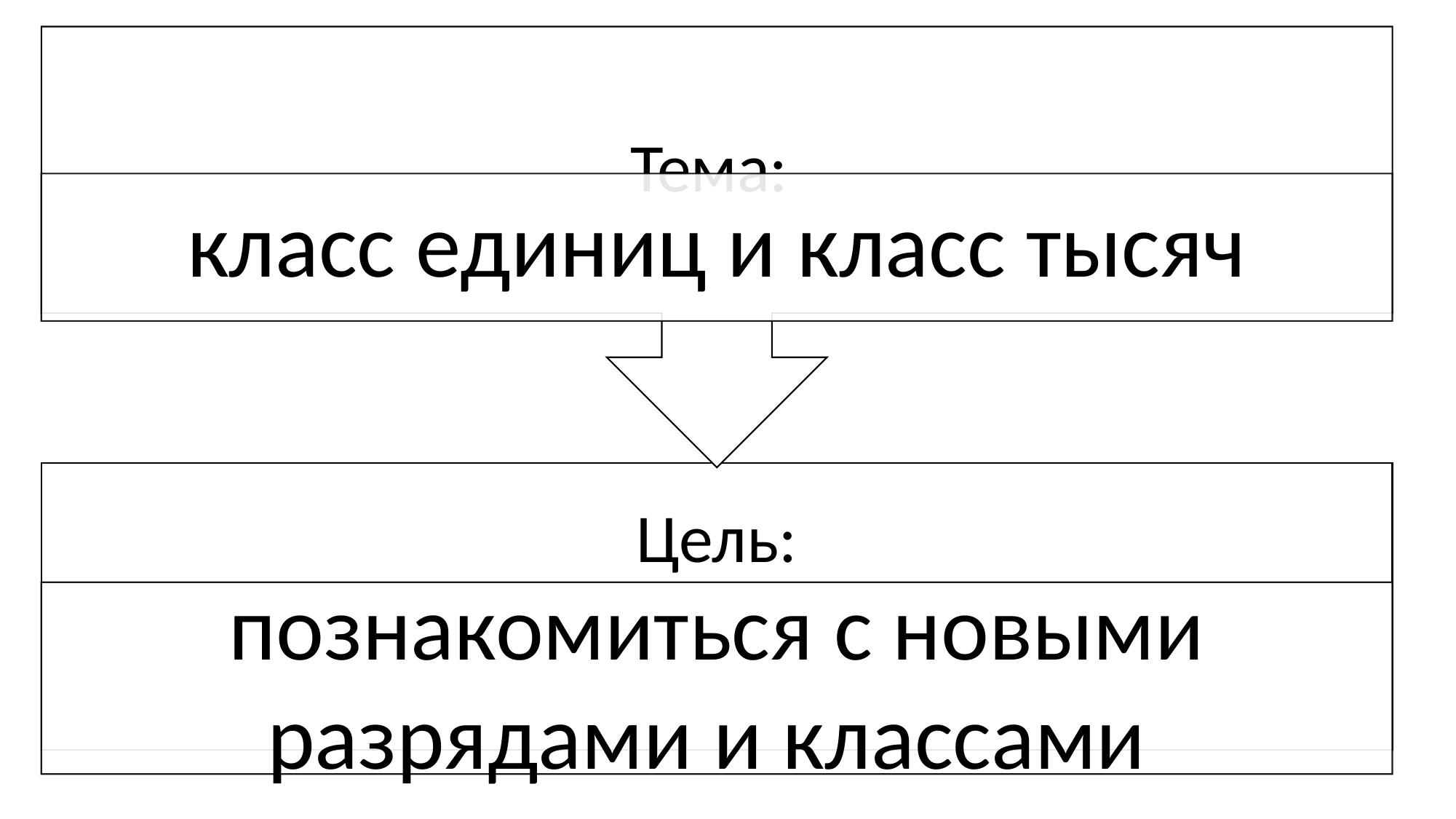

Цель:
познакомиться с новыми разрядами и классами
Тема:
класс единиц и класс тысяч